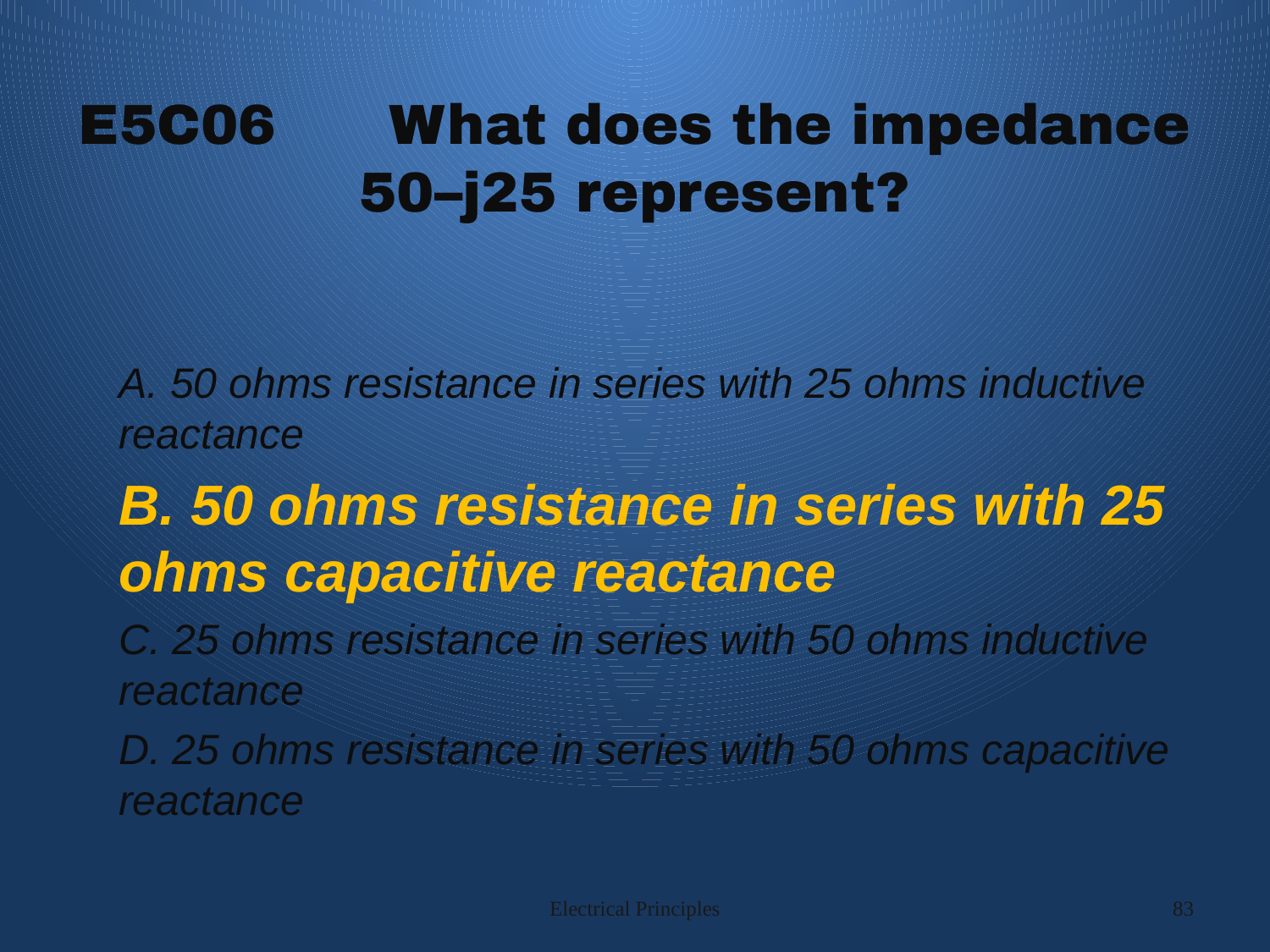

# E5C06      What does the impedance 50–j25 represent?
A. 50 ohms resistance in series with 25 ohms inductive reactance
B. 50 ohms resistance in series with 25 ohms capacitive reactance
C. 25 ohms resistance in series with 50 ohms inductive reactance
D. 25 ohms resistance in series with 50 ohms capacitive reactance
Electrical Principles
83